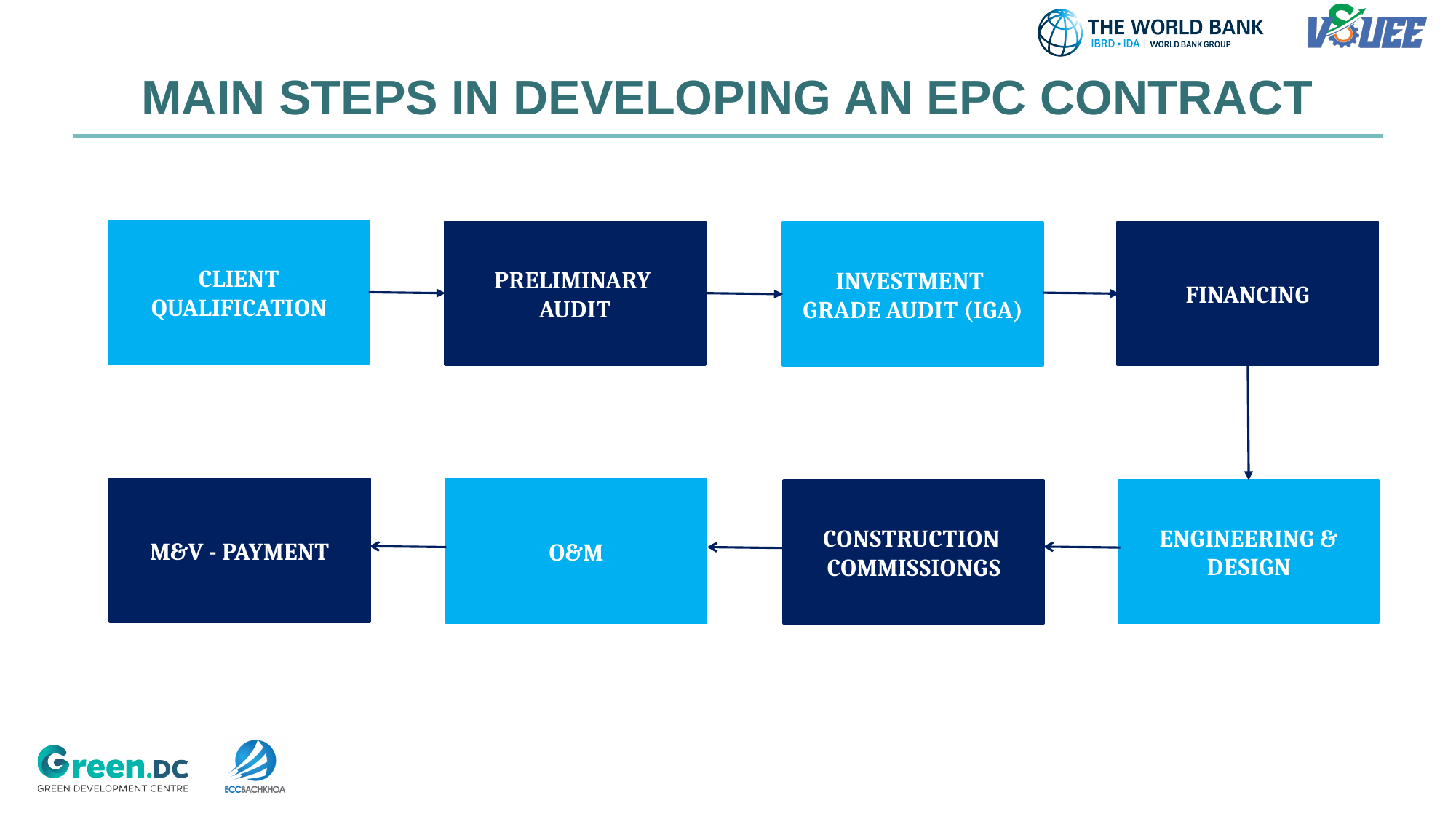

# MAIN STEPS IN DEVELOPING AN EPC CONTRACT
CLIENT QUALIFICATION
PRELIMINARY
AUDIT
FINANCING
INVESTMENT
GRADE AUDIT (IGA)
M&V - PAYMENT
O&M
ENGINEERING & DESIGN
CONSTRUCTION  COMMISSIONGS